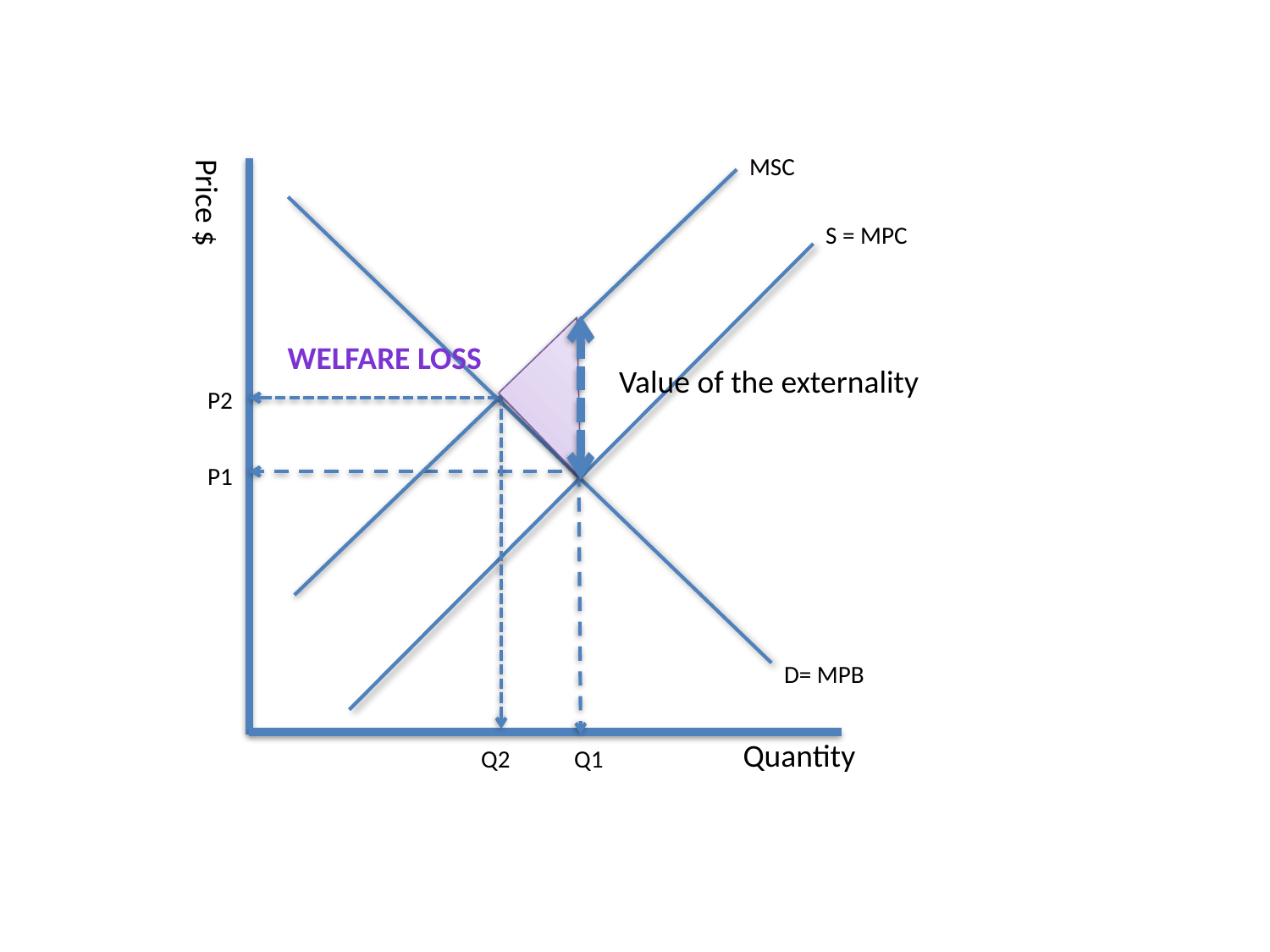

MSC
S = MPC
Price $
P1
D= MPB
Quantity
 Q2
Welfare loss

Value of the externality
P2
Q1